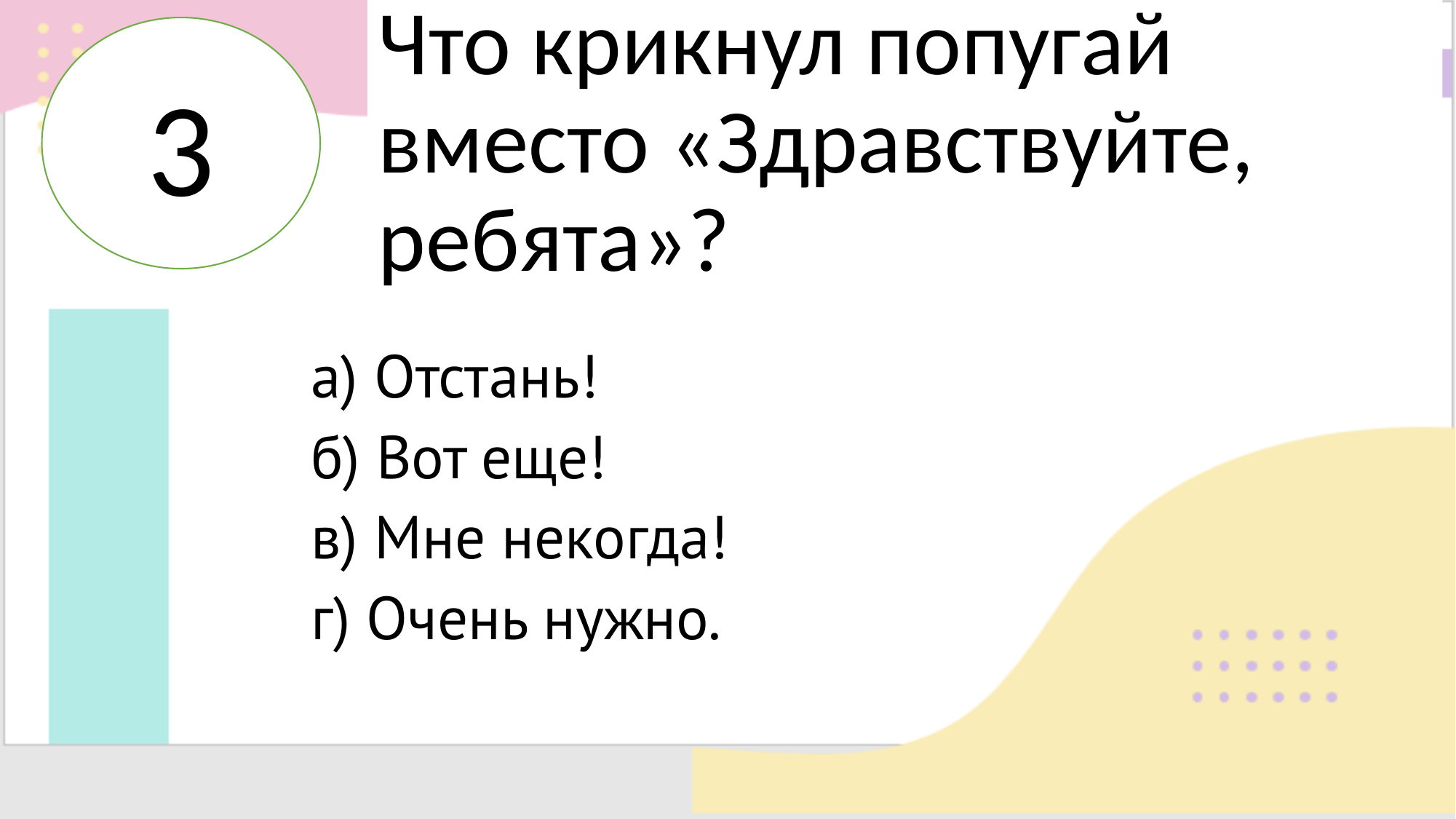

# Что крикнул попугай вместо «Здравствуйте, ребята»?
3

а) Отстань!
б) Вот еще!
в) Мне некогда!
г) Очень нужно.